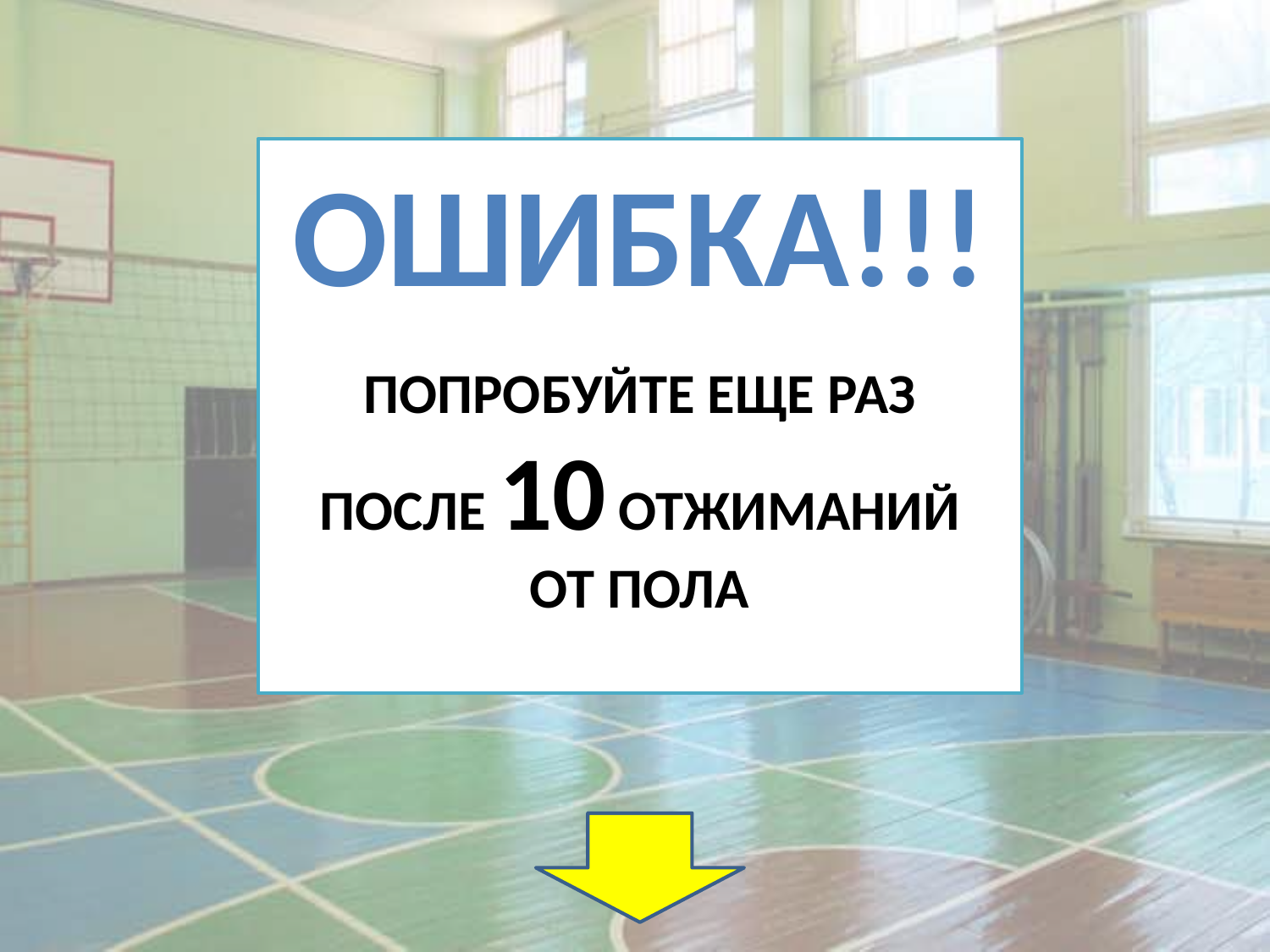

ОШИБКА!!!

Попробуйте еще раз
 после 10 ОТЖИМАНИЙ
ОТ ПОЛА